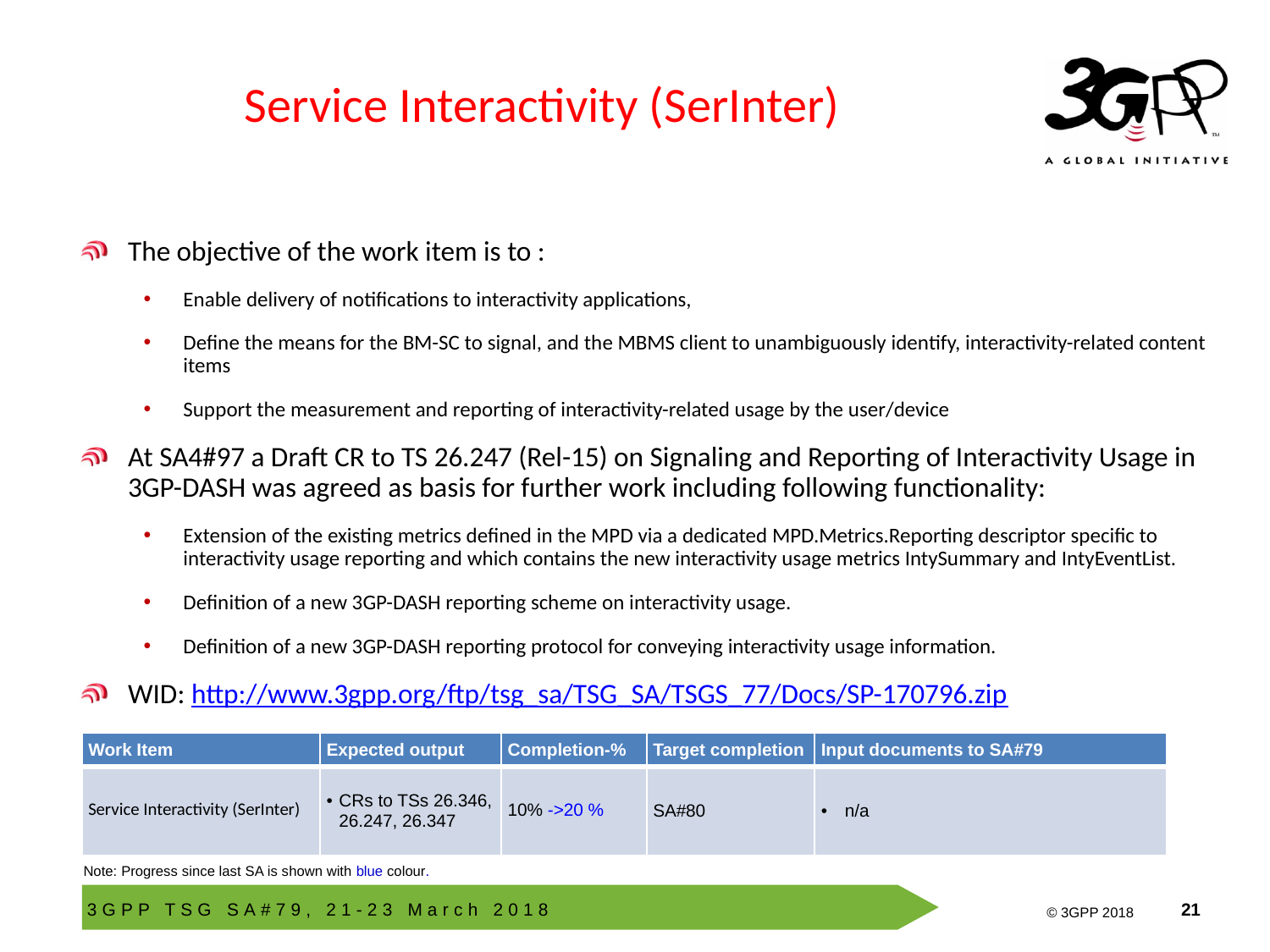

# Service Interactivity (SerInter)
The objective of the work item is to :
Enable delivery of notifications to interactivity applications,
Define the means for the BM-SC to signal, and the MBMS client to unambiguously identify, interactivity-related content items
Support the measurement and reporting of interactivity-related usage by the user/device
At SA4#97 a Draft CR to TS 26.247 (Rel-15) on Signaling and Reporting of Interactivity Usage in 3GP-DASH was agreed as basis for further work including following functionality:
Extension of the existing metrics defined in the MPD via a dedicated MPD.Metrics.Reporting descriptor specific to interactivity usage reporting and which contains the new interactivity usage metrics IntySummary and IntyEventList.
Definition of a new 3GP-DASH reporting scheme on interactivity usage.
Definition of a new 3GP-DASH reporting protocol for conveying interactivity usage information.
WID: http://www.3gpp.org/ftp/tsg_sa/TSG_SA/TSGS_77/Docs/SP-170796.zip

| Work Item | Expected output | Completion-% | Target completion | Input documents to SA#79 |
| --- | --- | --- | --- | --- |
| Service Interactivity (SerInter) | CRs to TSs 26.346, 26.247, 26.347 | 10% ->20 % | SA#80 | n/a |
Note: Progress since last SA is shown with blue colour.